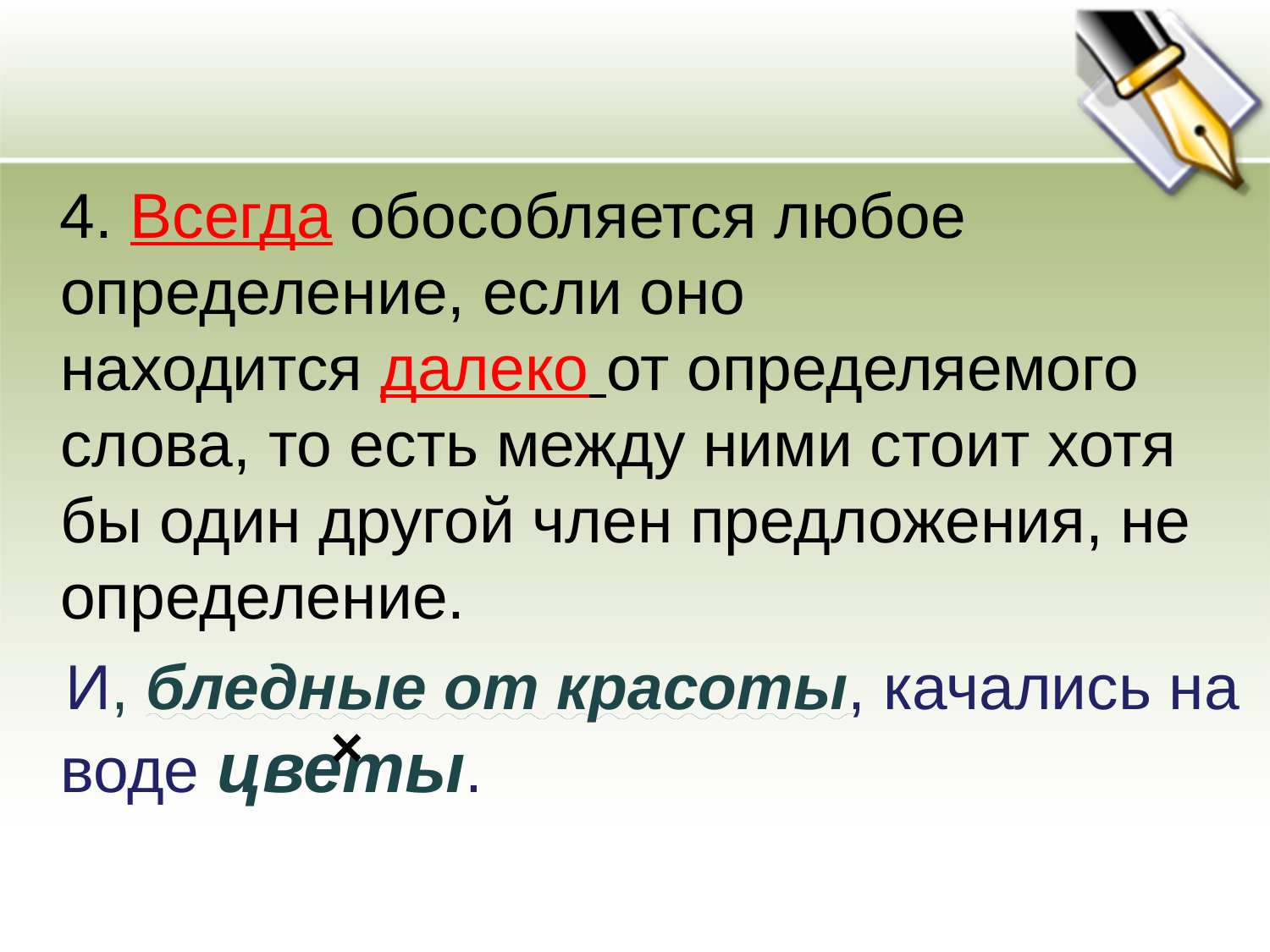

4. Всегда обособляется любое определение, если оно находится далеко от определяемого слова, то есть между ними стоит хотя бы один другой член предложения, не определение.
   И, бледные от красоты, качались на воде цветы.

×